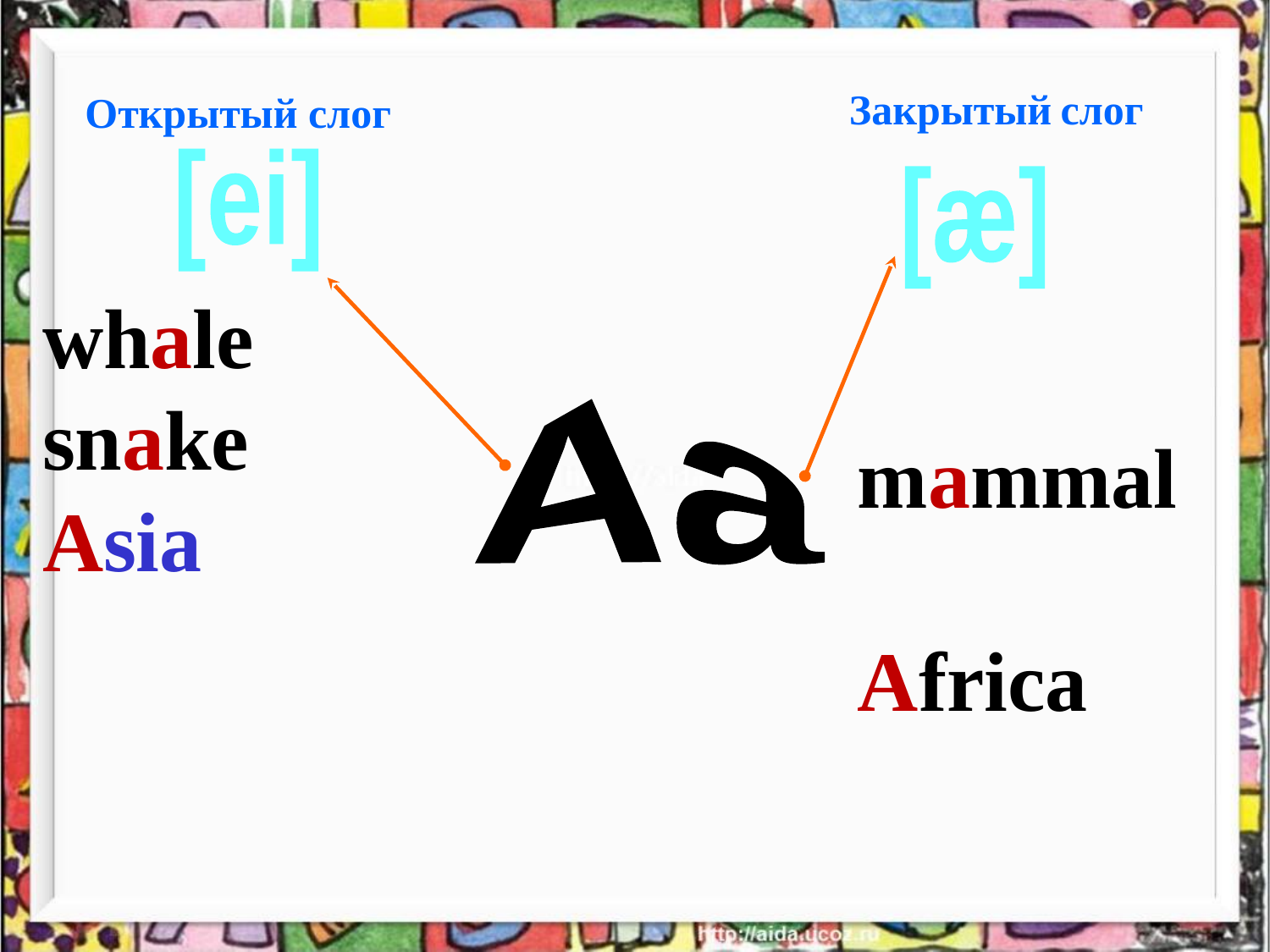

Закрытый слог
Открытый слог
[ei]
[æ]

whale
snake
Asia

mammal

Africa

Aa